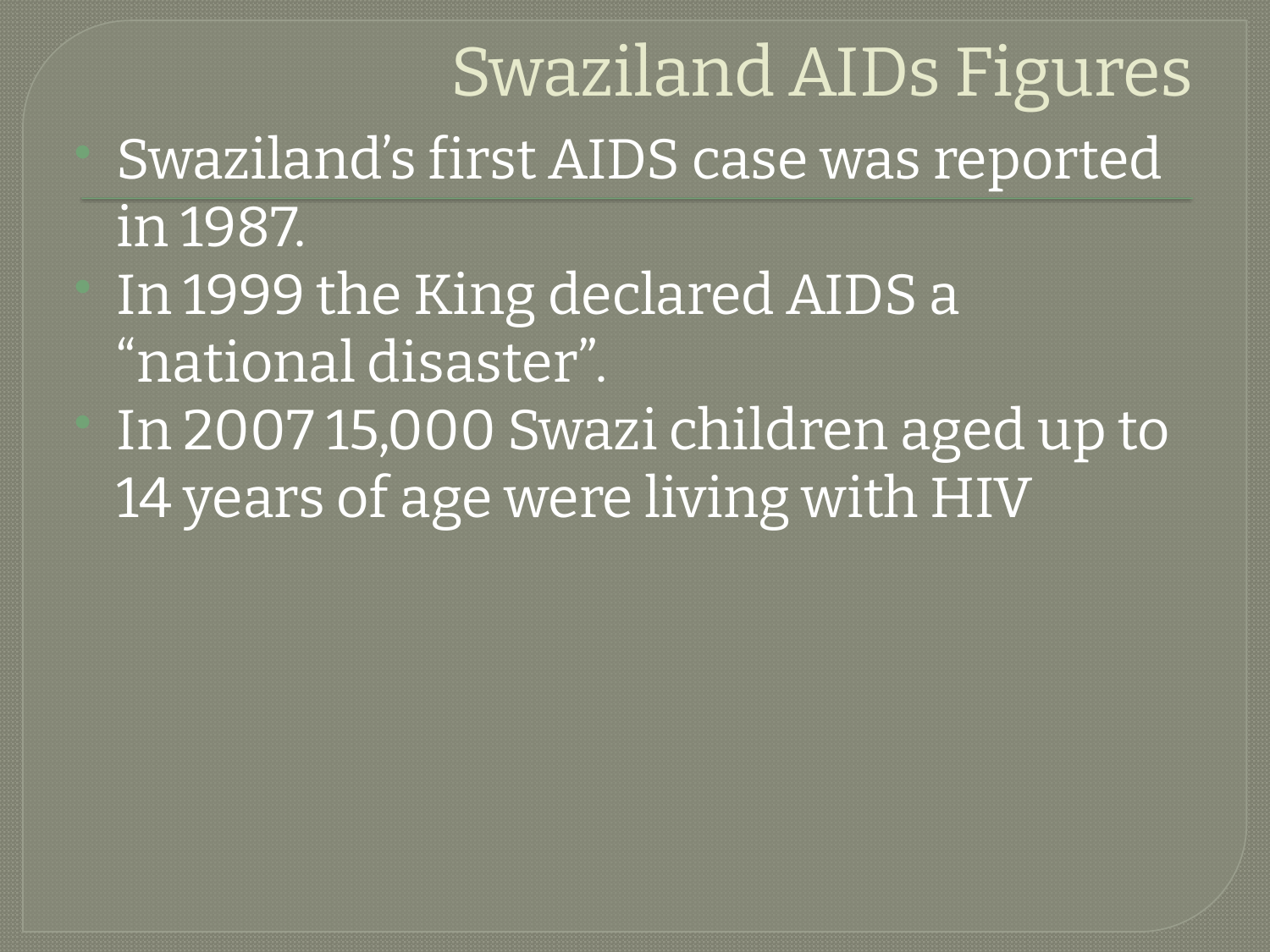

# Swaziland AIDs Figures
Swaziland’s first AIDS case was reported in 1987.
In 1999 the King declared AIDS a “national disaster”.
In 2007 15,000 Swazi children aged up to 14 years of age were living with HIV